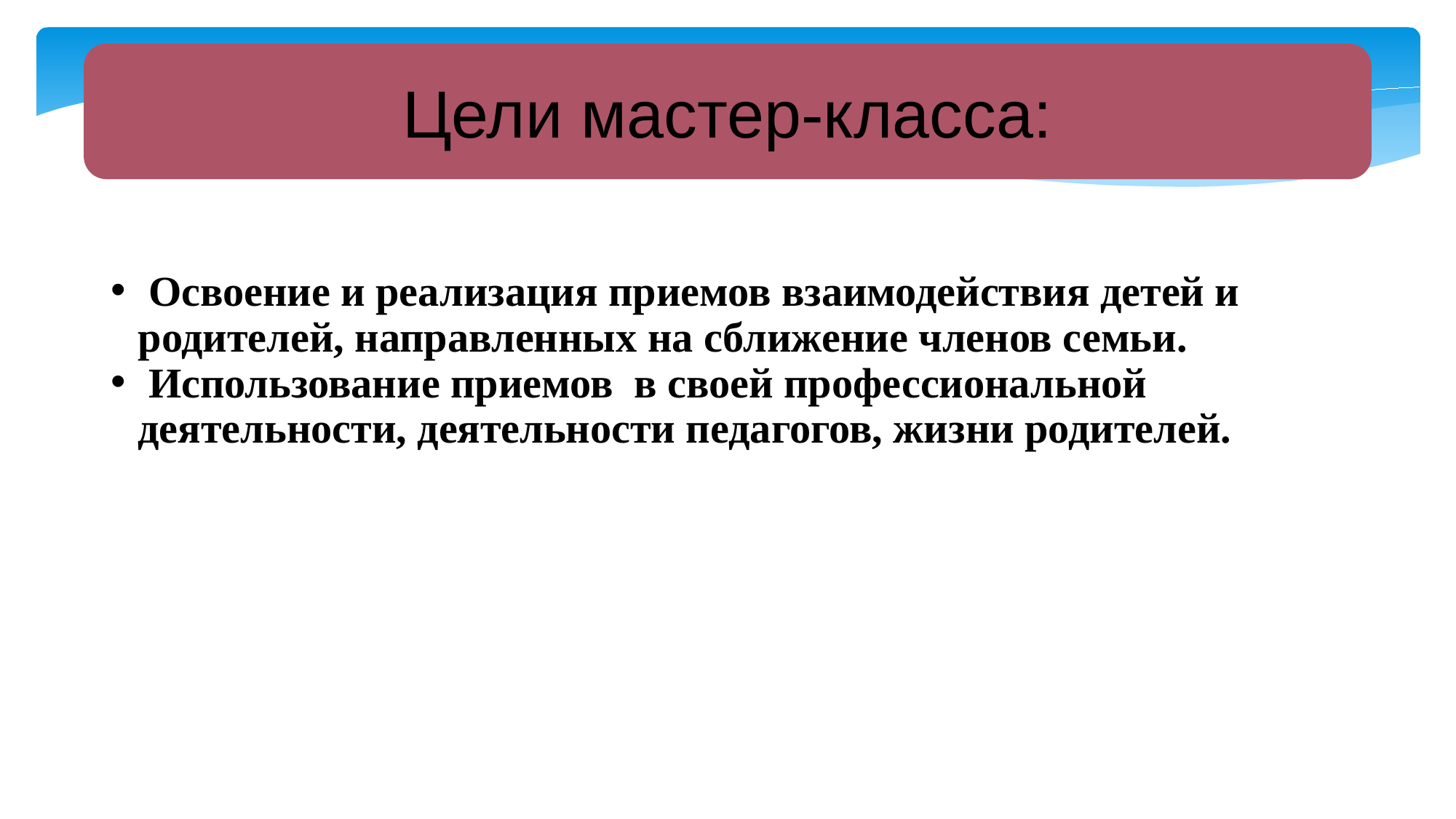

Цели мастер-класса:

 Освоение и реализация приемов взаимодействия детей и родителей, направленных на сближение членов семьи.
 Использование приемов  в своей профессиональной  деятельности, деятельности педагогов, жизни родителей.